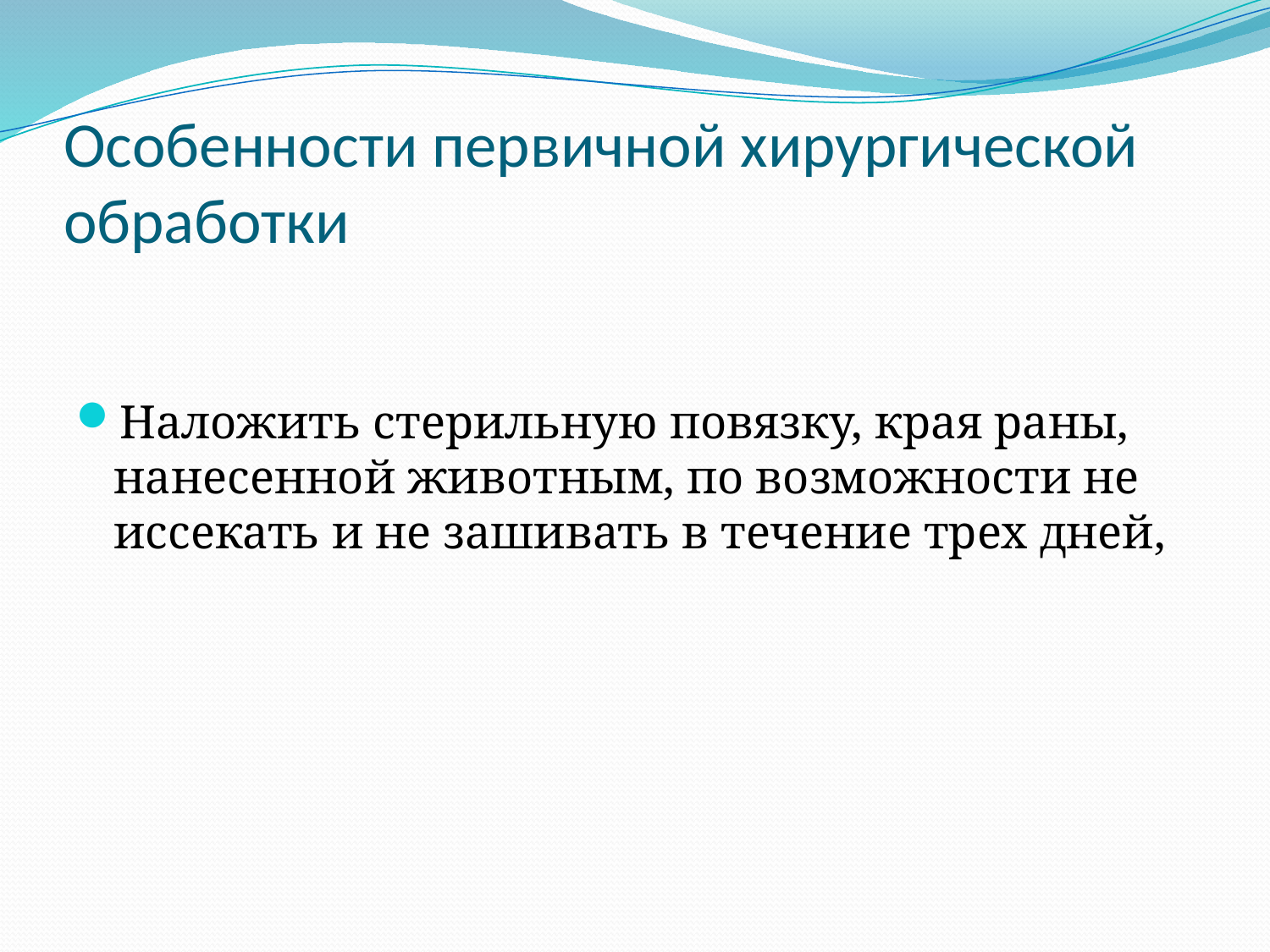

# Особенности первичной хирургической обработки
Наложить стерильную повязку, края раны, нанесенной животным, по возможности не иссекать и не зашивать в течение трех дней,